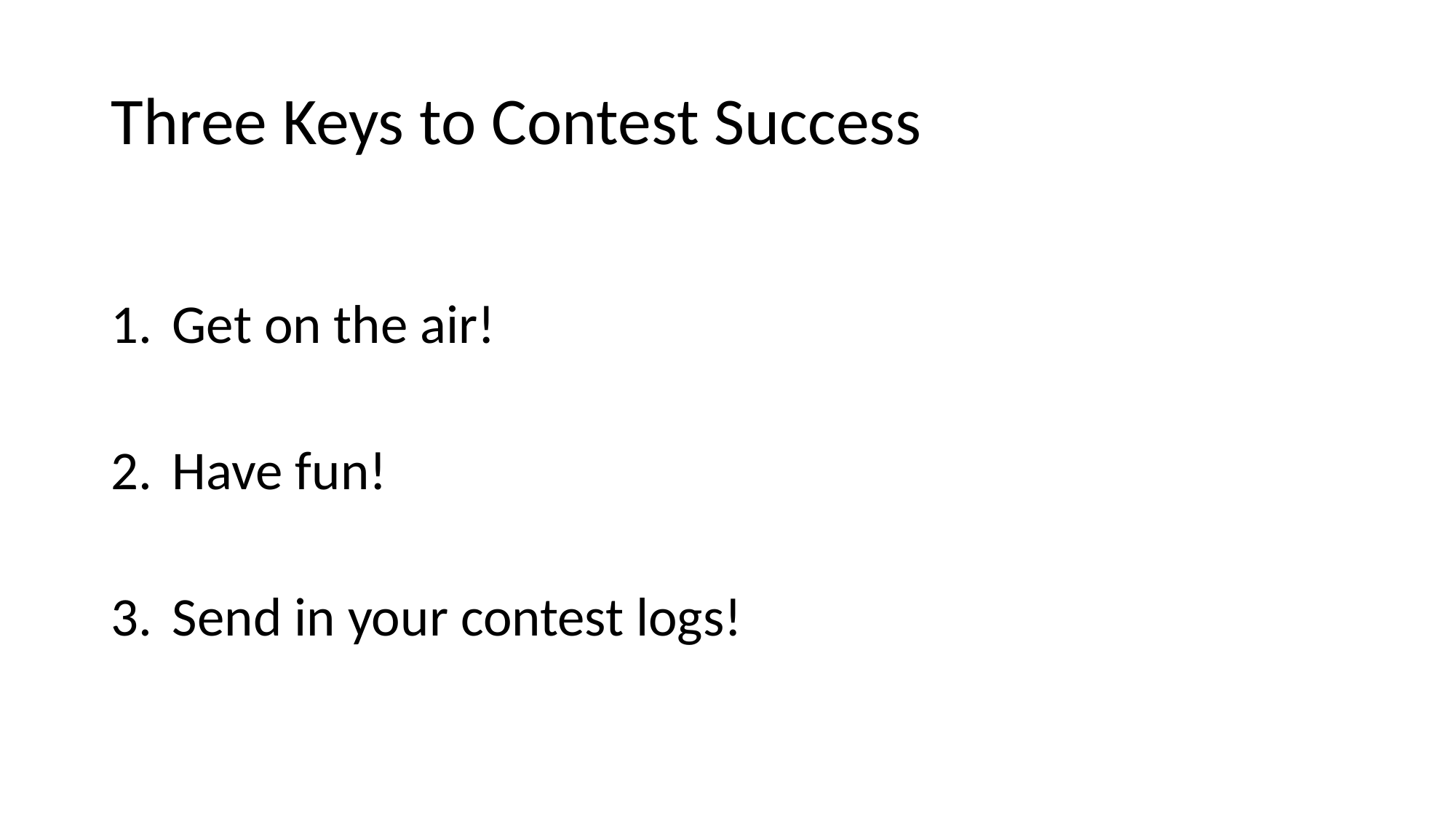

# Three Keys to Contest Success
Get on the air!
Have fun!
Send in your contest logs!